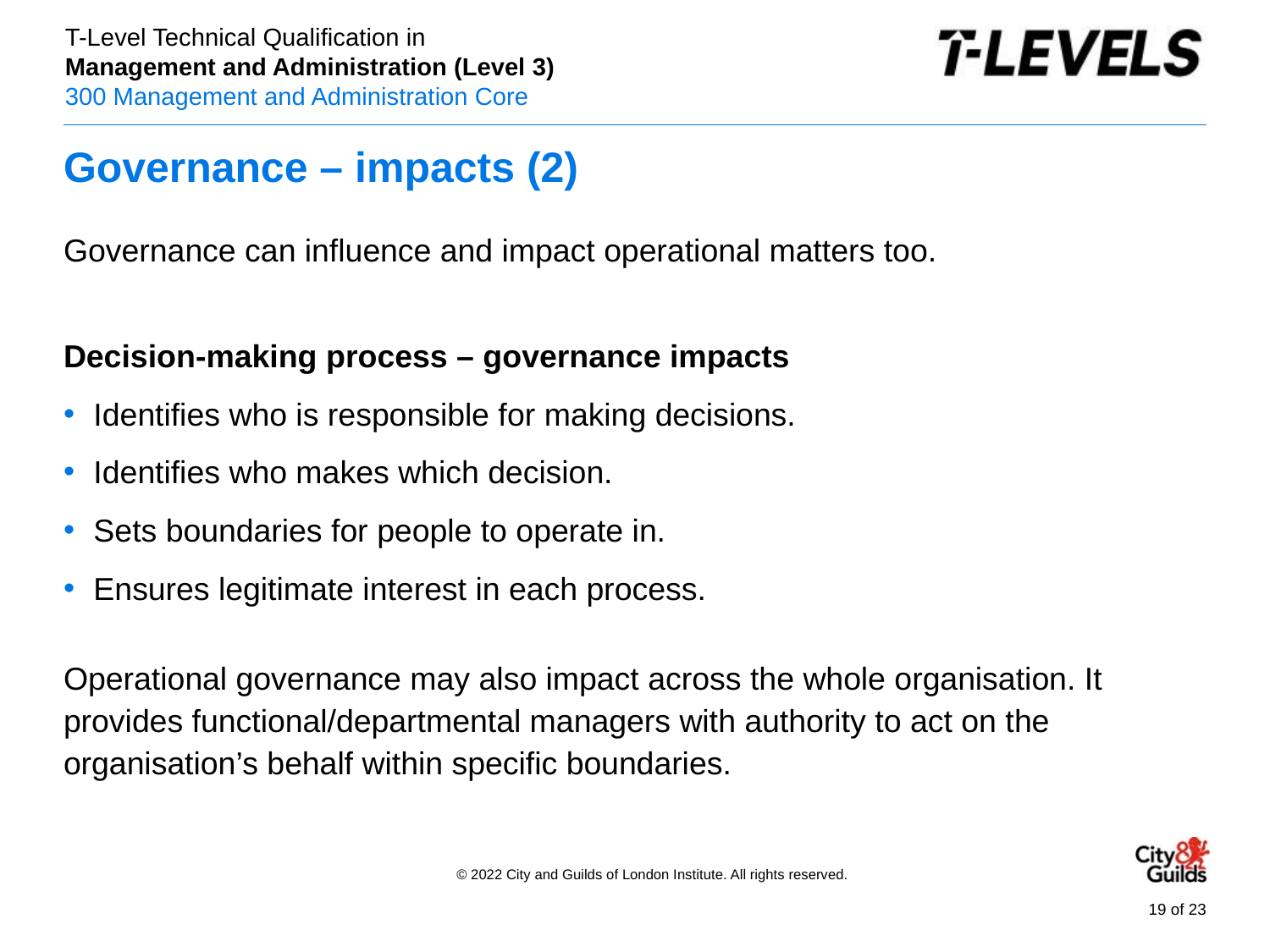

# Governance – impacts (2)
Governance can influence and impact operational matters too.

Decision-making process – governance impacts
Identifies who is responsible for making decisions.
Identifies who makes which decision.
Sets boundaries for people to operate in.
Ensures legitimate interest in each process.

Operational governance may also impact across the whole organisation. It provides functional/departmental managers with authority to act on the organisation’s behalf within specific boundaries.